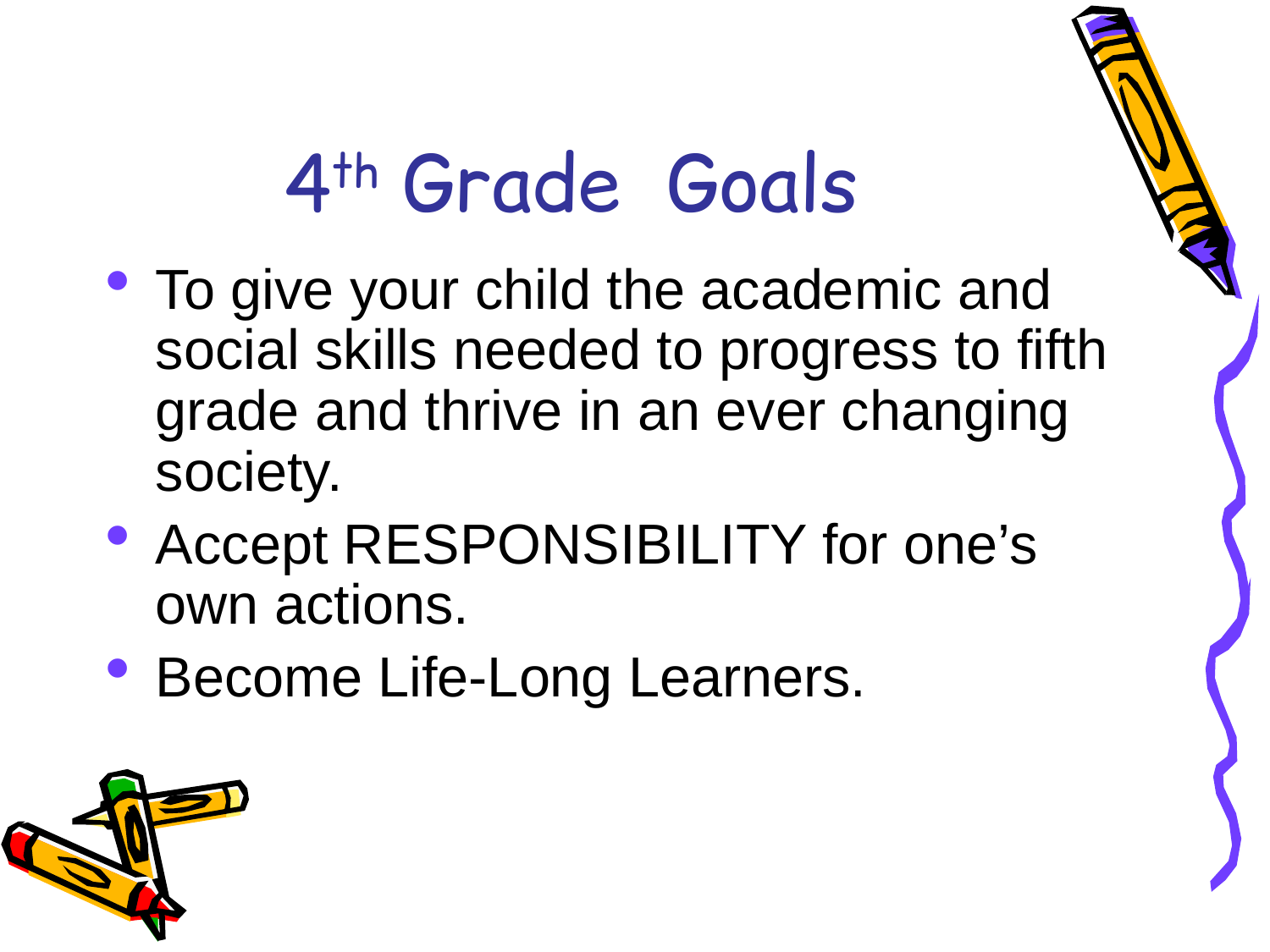

# 4th Grade  Goals
To give your child the academic and social skills needed to progress to fifth grade and thrive in an ever changing society.
Accept RESPONSIBILITY for one’s own actions.
Become Life-Long Learners.